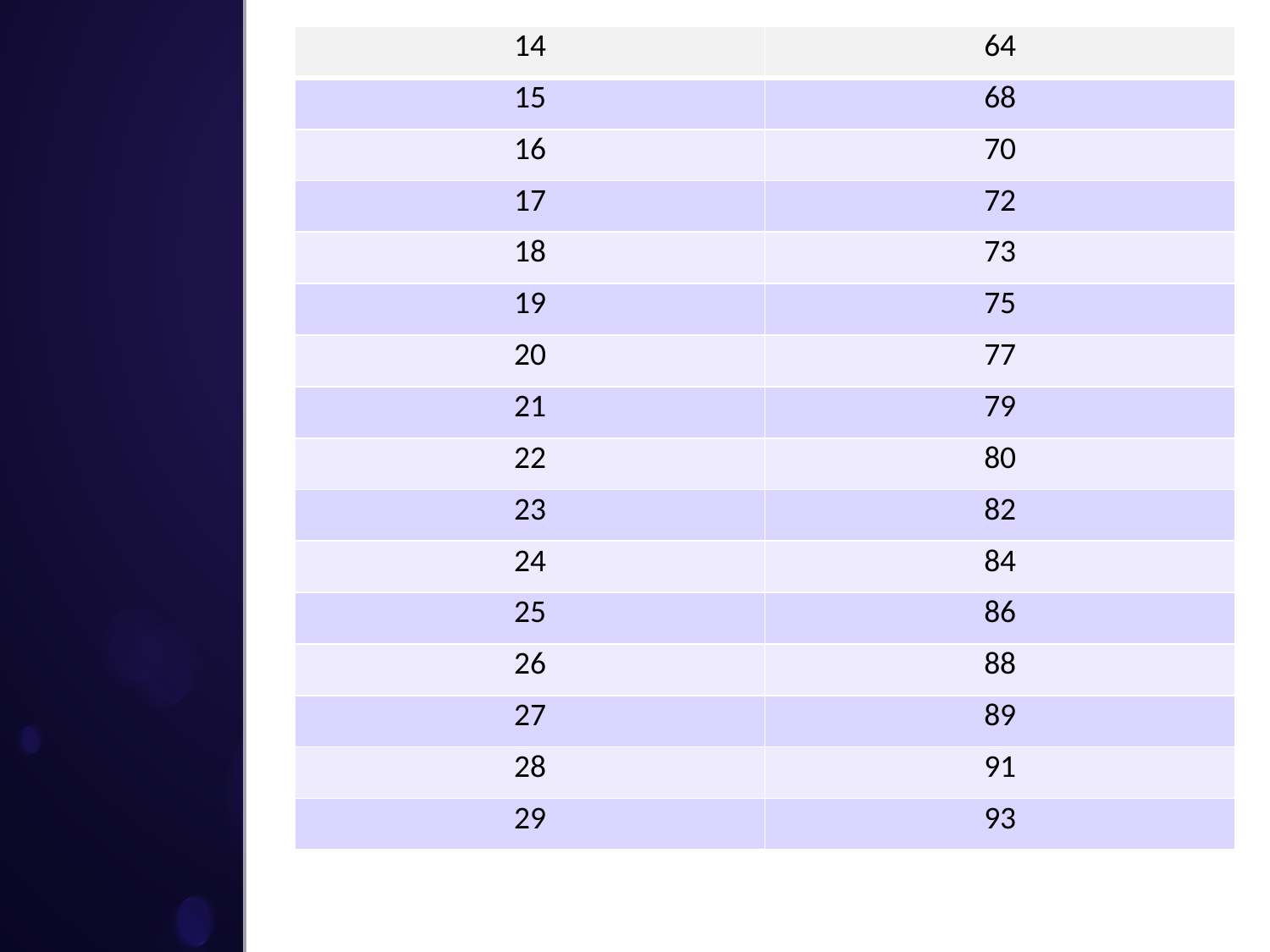

| 14 | 64 |
| --- | --- |
| 15 | 68 |
| 16 | 70 |
| 17 | 72 |
| 18 | 73 |
| 19 | 75 |
| 20 | 77 |
| 21 | 79 |
| 22 | 80 |
| 23 | 82 |
| 24 | 84 |
| 25 | 86 |
| 26 | 88 |
| 27 | 89 |
| 28 | 91 |
| 29 | 93 |